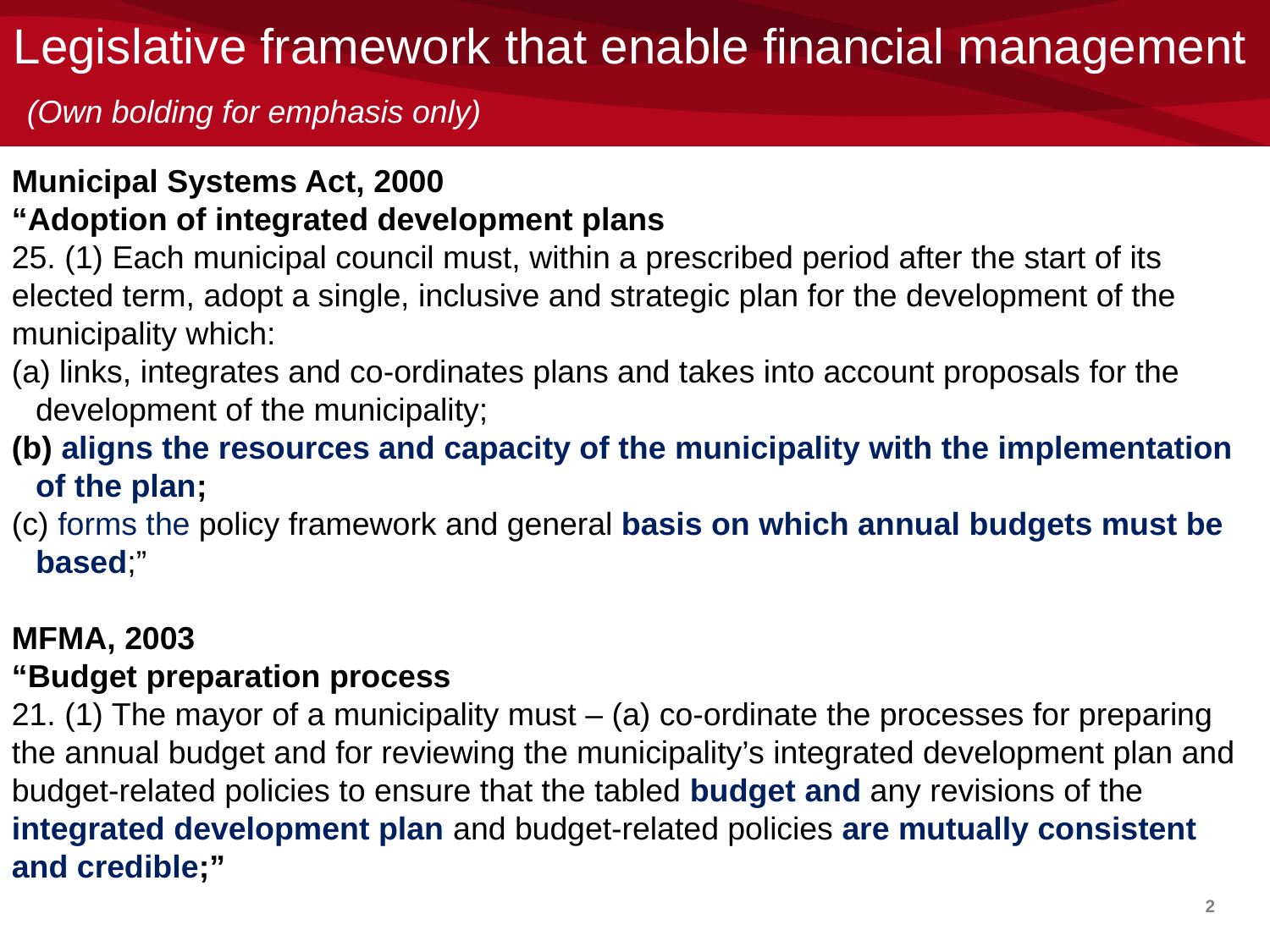

# Legislative framework that enable financial management  (Own bolding for emphasis only)
Municipal Systems Act, 2000
“Adoption of integrated development plans
25. (1) Each municipal council must, within a prescribed period after the start of its elected term, adopt a single, inclusive and strategic plan for the development of the municipality which:
 links, integrates and co-ordinates plans and takes into account proposals for the development of the municipality;
 aligns the resources and capacity of the municipality with the implementation of the plan;
 forms the policy framework and general basis on which annual budgets must be based;”

MFMA, 2003
“Budget preparation process
21. (1) The mayor of a municipality must – (a) co-ordinate the processes for preparing the annual budget and for reviewing the municipality’s integrated development plan and budget-related policies to ensure that the tabled budget and any revisions of the integrated development plan and budget-related policies are mutually consistent and credible;”

,
2